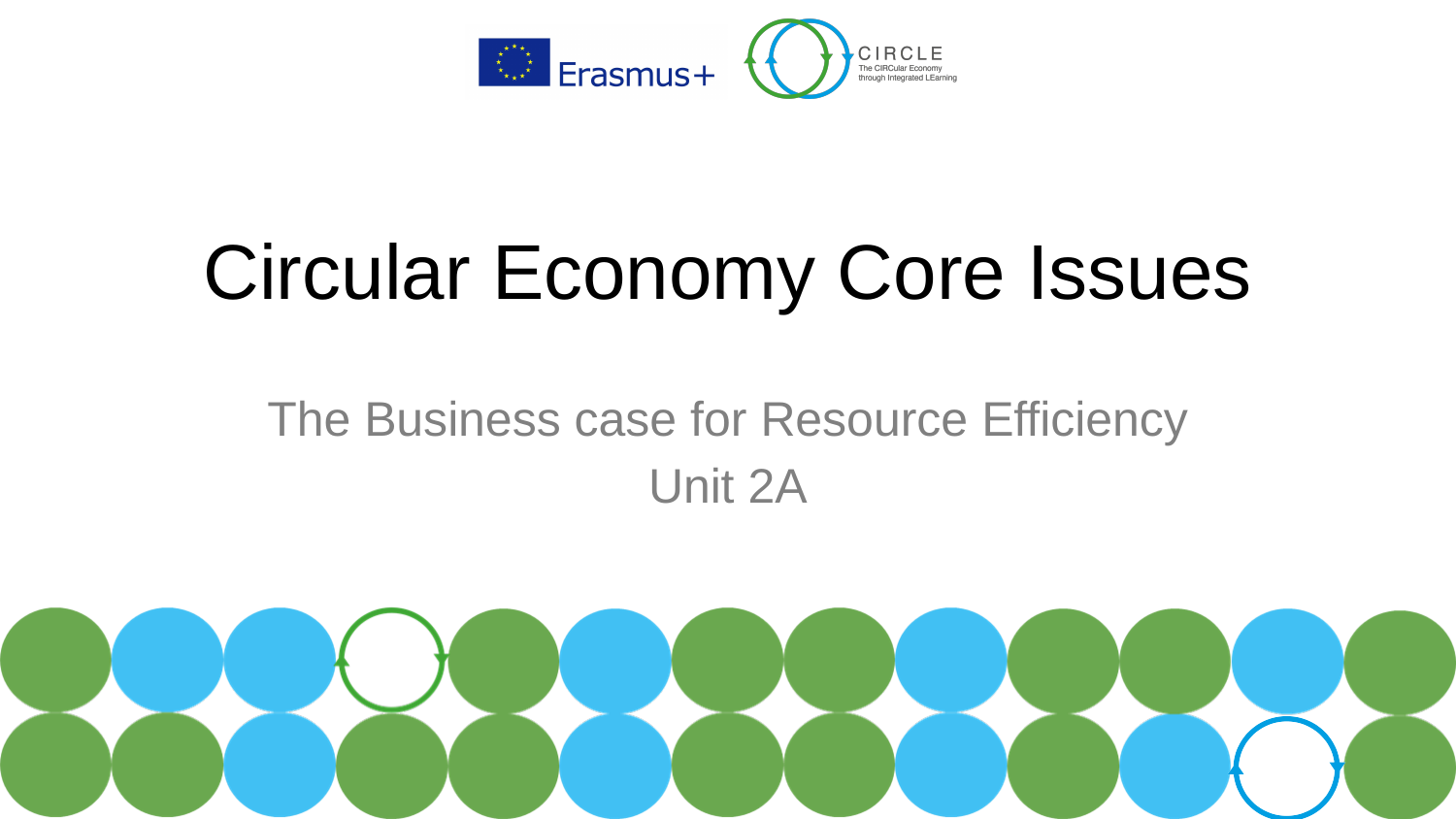

# Circular Economy Core Issues
The Business case for Resource Efficiency
Unit 2A